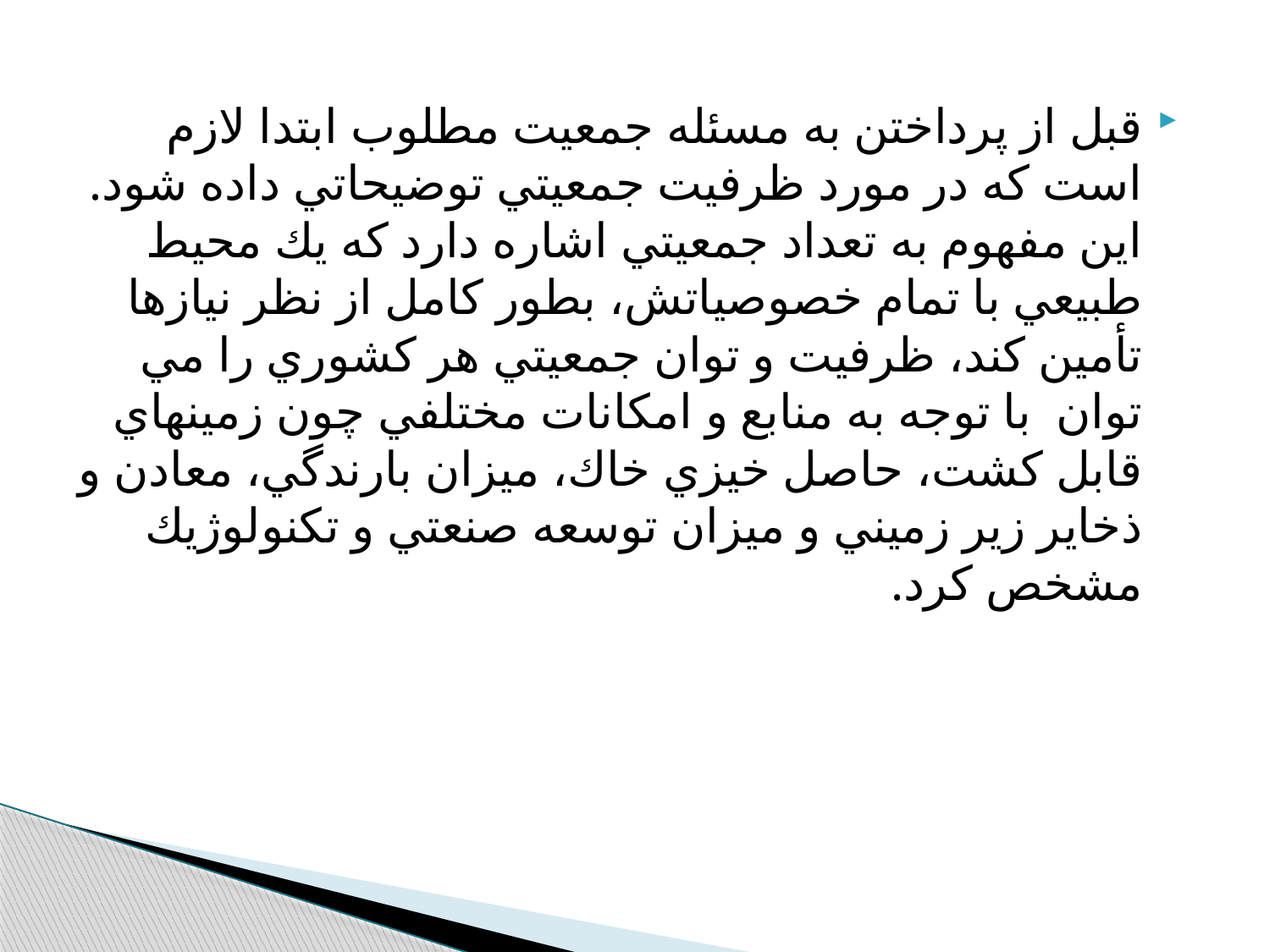

قبل از پرداختن به مسئله جمعيت مطلوب ابتدا لازم است كه در مورد ظرفيت جمعيتي توضيحاتي داده شود. اين مفهوم به تعداد جمعيتي اشاره دارد كه يك محيط طبيعي با تمام خصوصياتش، بطور كامل از نظر نيازها تأمين كند، ظرفيت و توان جمعيتي هر كشوري را مي توان  با توجه به منابع و امكانات مختلفي چون زمينهاي قابل كشت، حاصل خيزي خاك، ميزان بارندگي، معادن و ذخاير زير زميني و ميزان توسعه صنعتي و تكنولوژيك مشخص كرد.